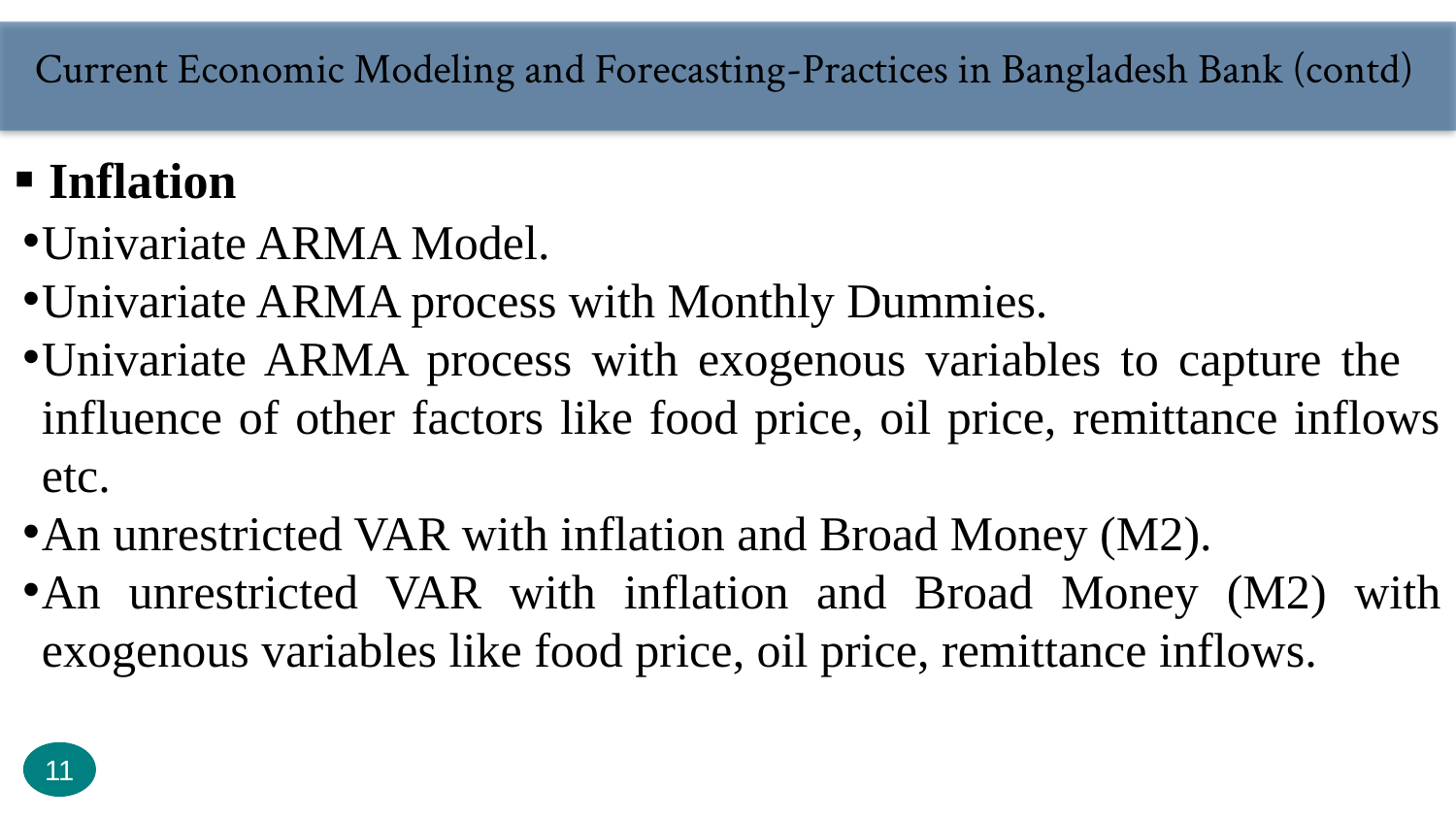

Current Economic Modeling and Forecasting-Practices in Bangladesh Bank (contd)
▪ Inflation
Univariate ARMA Model.
Univariate ARMA process with Monthly Dummies.
Univariate ARMA process with exogenous variables to capture the   influence of other factors like food price, oil price, remittance inflows etc.
An unrestricted VAR with inflation and Broad Money (M2).
An unrestricted VAR with inflation and Broad Money (M2) with exogenous variables like food price, oil price, remittance inflows.

11